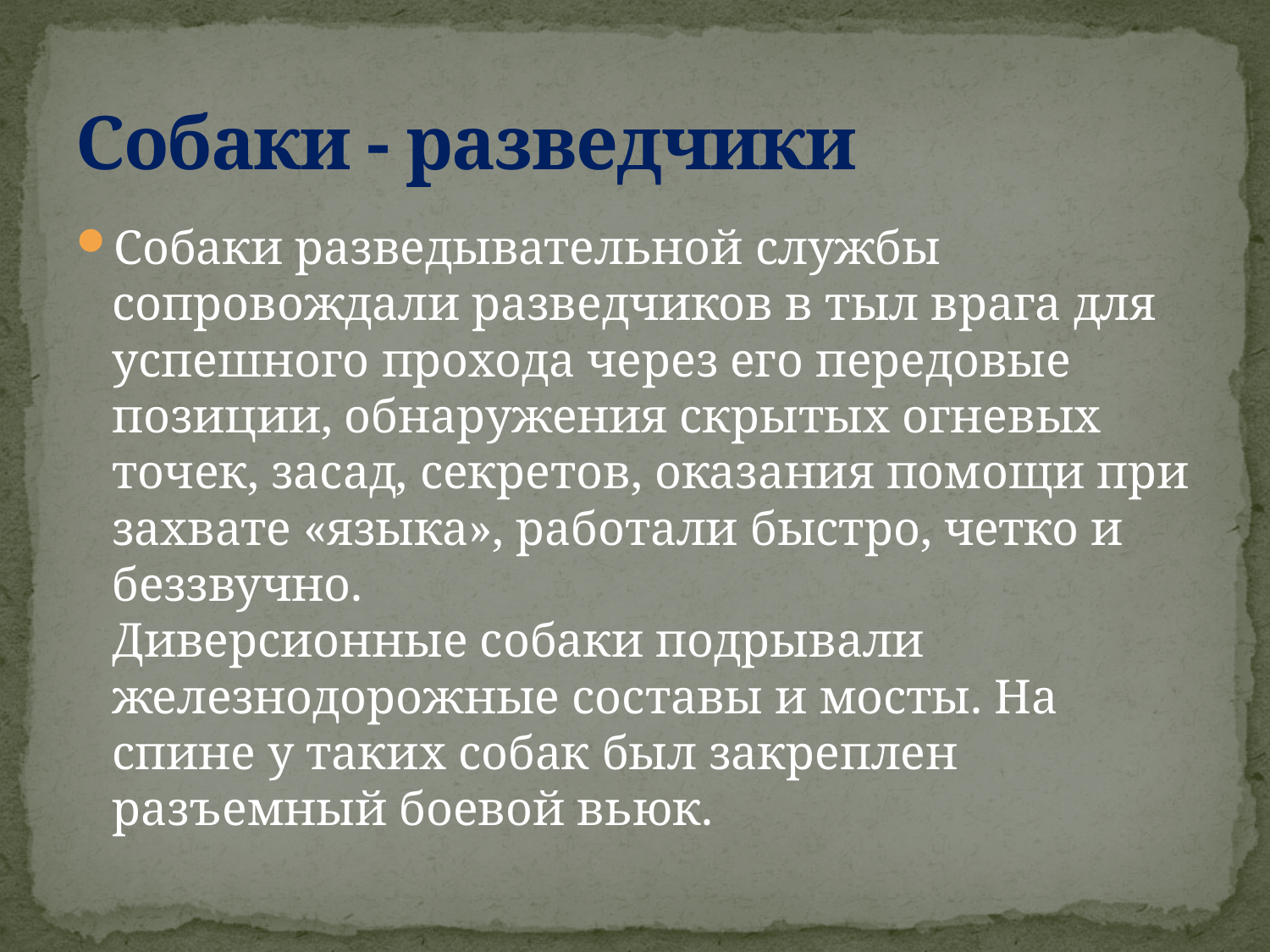

# Собаки - разведчики
Собаки разведывательной службы сопровождали разведчиков в тыл врага для успешного прохода через его передовые позиции, обнаружения скрытых огневых точек, засад, секретов, оказания помощи при захвате «языка», работали быстро, четко и беззвучно.
Диверсионные собаки подрывали железнодорожные составы и мосты. На спине у таких собак был закреплен разъемный боевой вьюк.